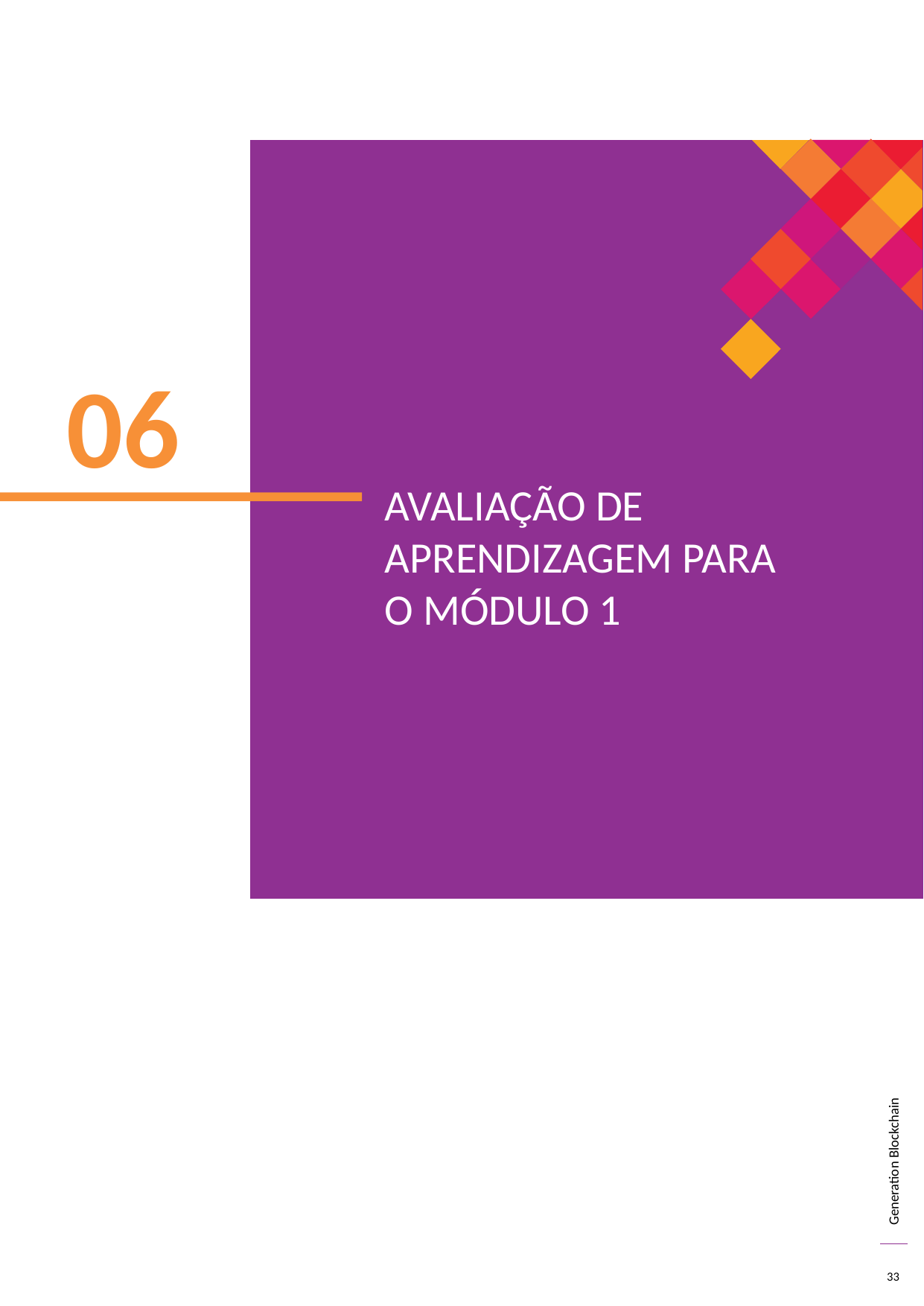

06
AVALIAÇÃO DE APRENDIZAGEM PARA O MÓDULO 1
33